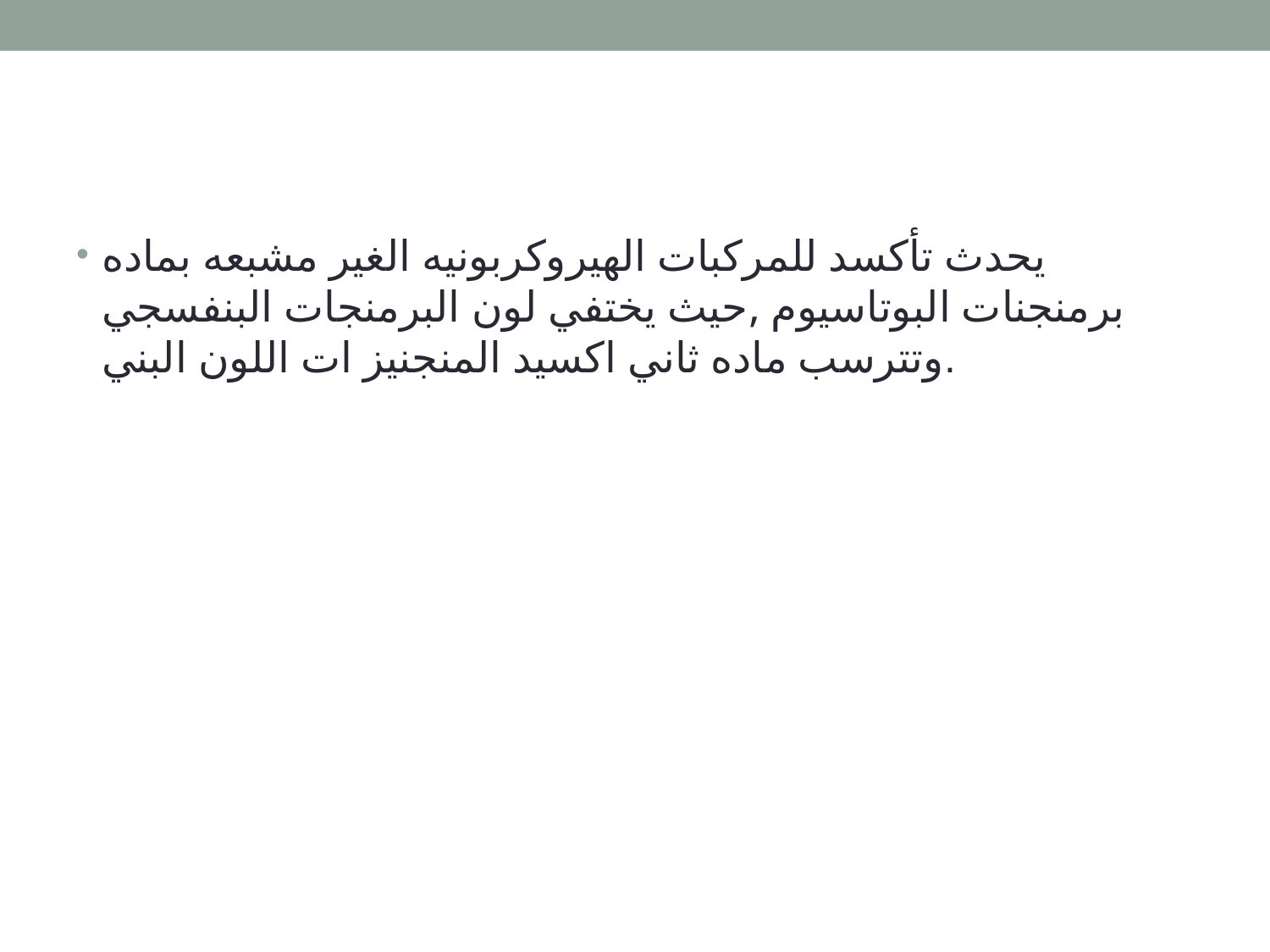

يحدث تأكسد للمركبات الهيروكربونيه الغير مشبعه بماده برمنجنات البوتاسيوم ,حيث يختفي لون البرمنجات البنفسجي وتترسب ماده ثاني اكسيد المنجنيز ات اللون البني.